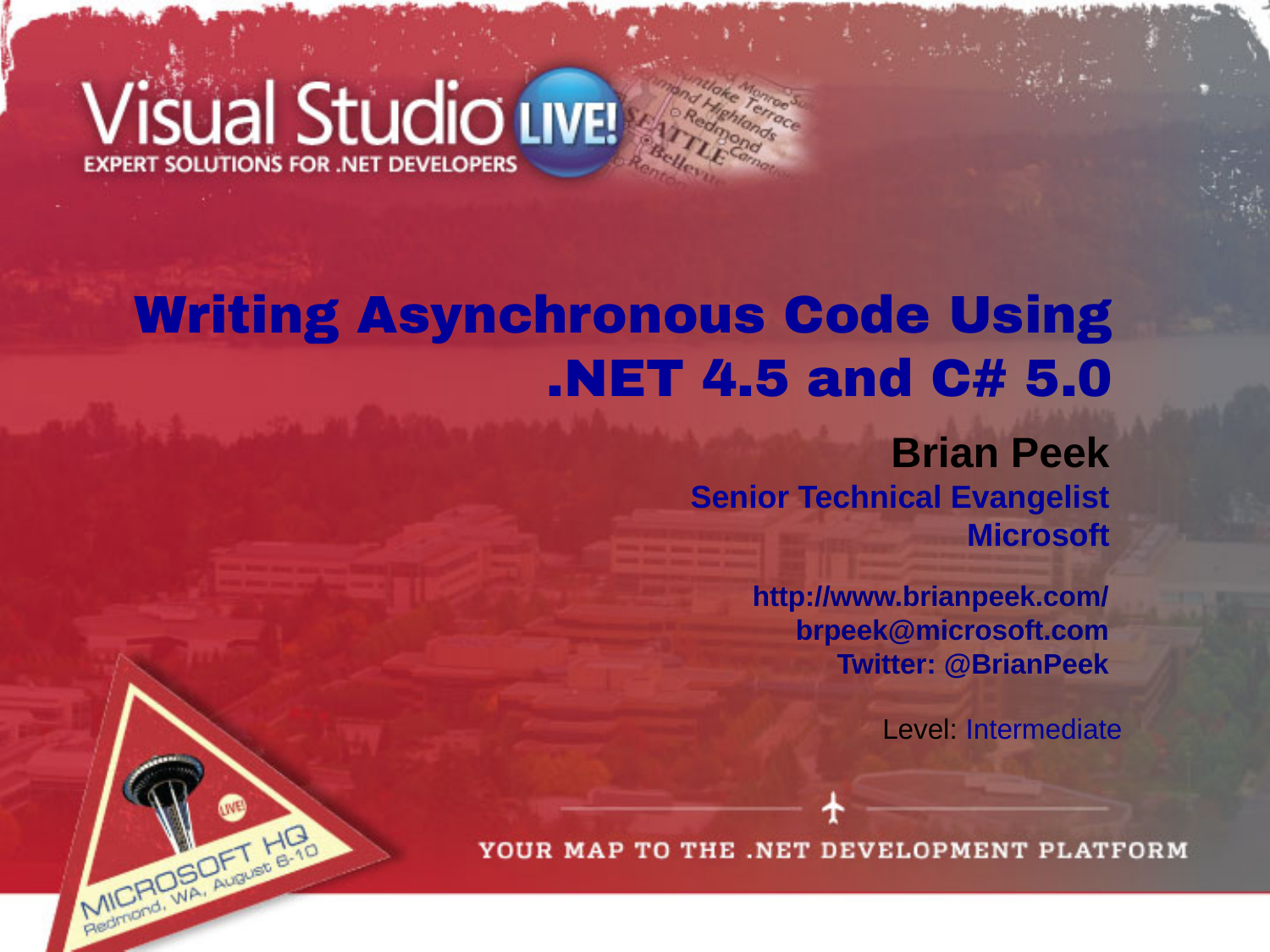

# Writing Asynchronous Code Using .NET 4.5 and C# 5.0
Brian Peek
Senior Technical Evangelist
Microsoft

http://www.brianpeek.com/
brpeek@microsoft.com
Twitter: @BrianPeek
Level: Intermediate